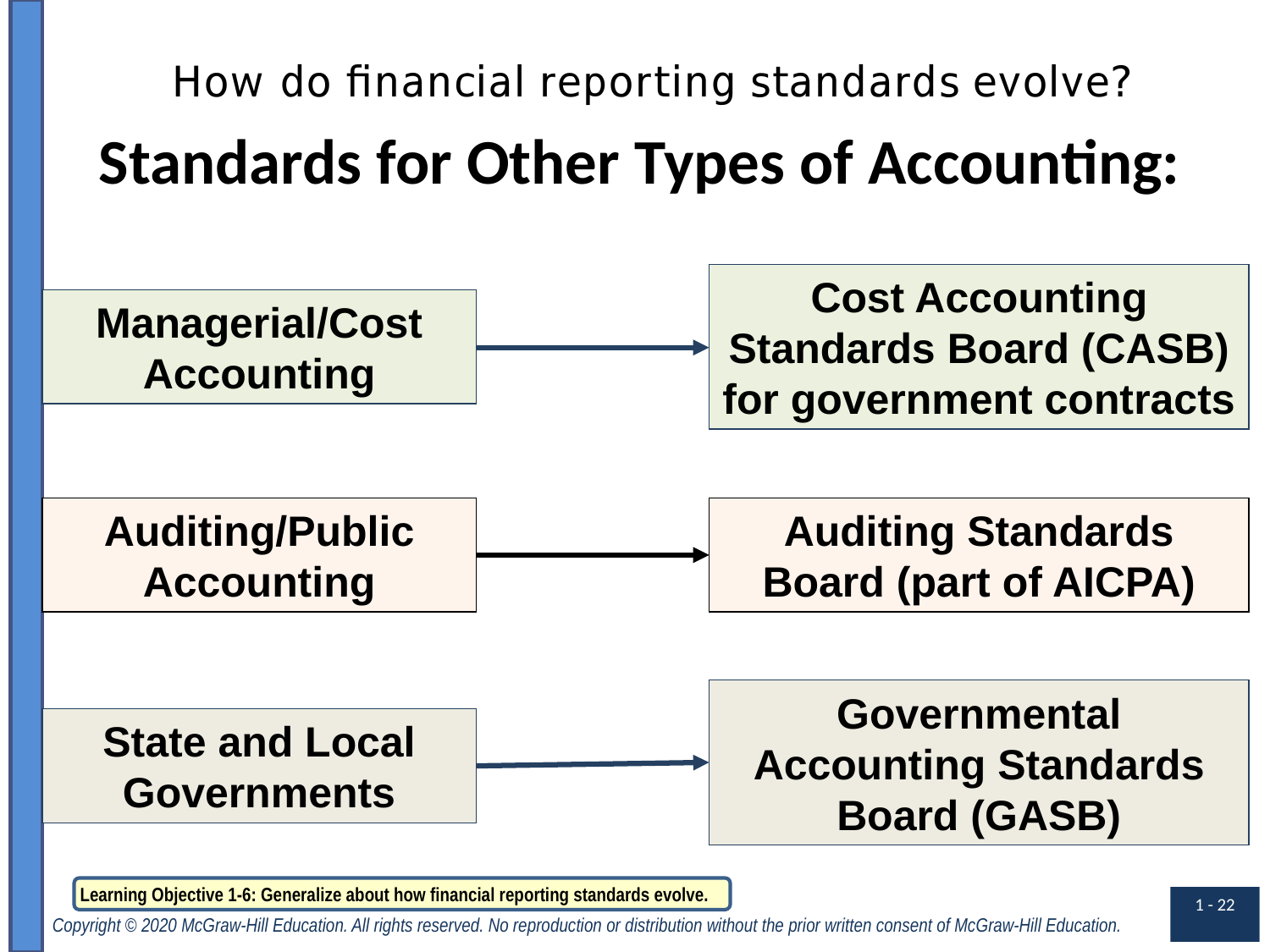

How do financial reporting standards evolve?
# Standards for Other Types of Accounting:
Cost Accounting Standards Board (CASB) for government contracts
Managerial/Cost Accounting
Auditing/Public Accounting
Auditing Standards Board (part of AICPA)
Governmental Accounting Standards Board (GASB)
State and Local Governments
 Learning Objective 1-6: Generalize about how financial reporting standards evolve.